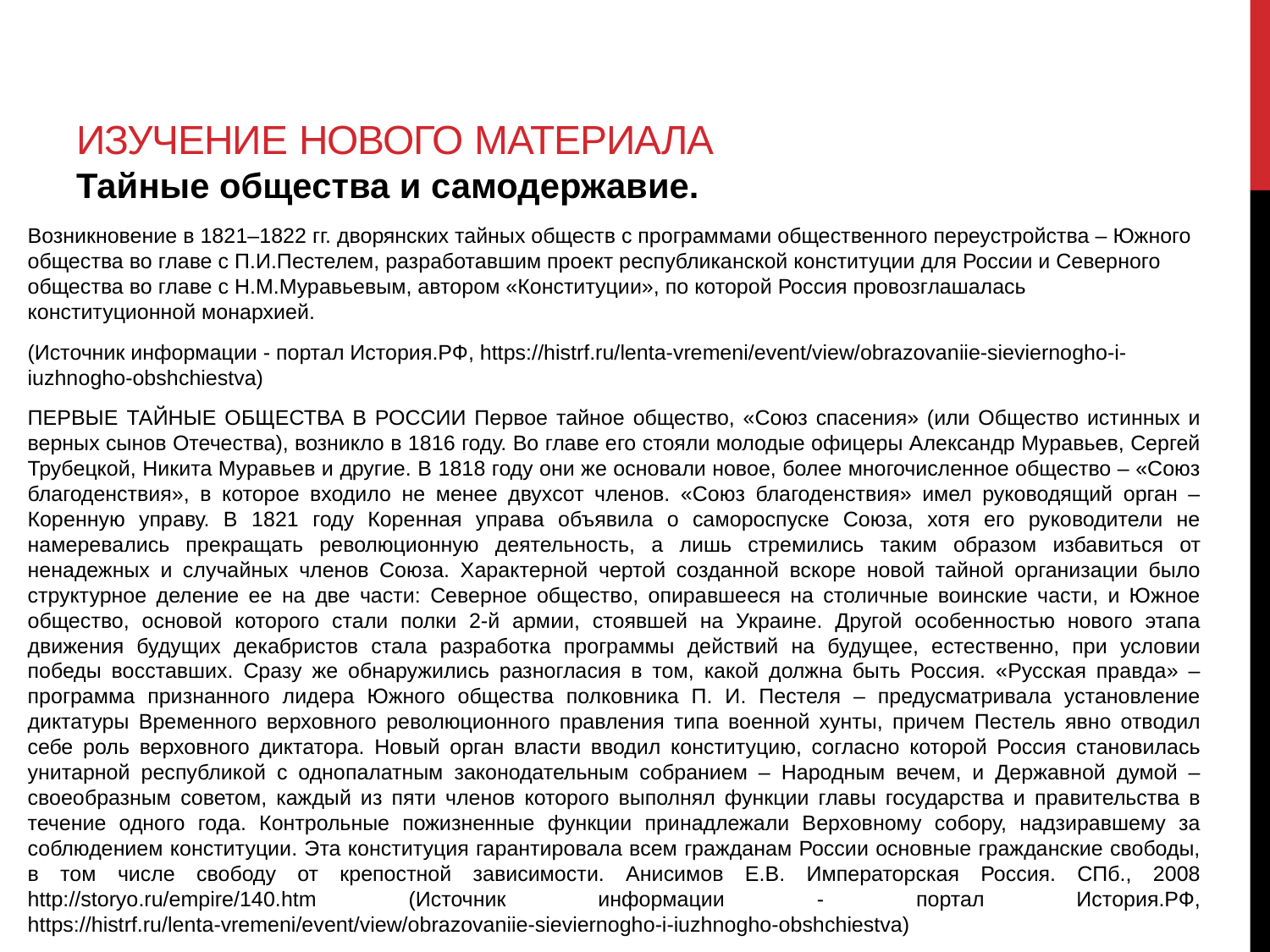

# Изучение нового материала Тайные общества и самодержавие.
Возникновение в 1821–1822 гг. дворянских тайных обществ с программами общественного переустройства – Южного общества во главе с П.И.Пестелем, разработавшим проект республиканской конституции для России и Северного общества во главе с Н.М.Муравьевым, автором «Конституции», по которой Россия провозглашалась конституционной монархией.
(Источник информации - портал История.РФ, https://histrf.ru/lenta-vremeni/event/view/obrazovaniie-sieviernogho-i-iuzhnogho-obshchiestva)
ПЕРВЫЕ ТАЙНЫЕ ОБЩЕСТВА В РОССИИ Первое тайное общество, «Союз спасения» (или Общество истинных и верных сынов Отечества), возникло в 1816 году. Во главе его стояли молодые офицеры Александр Муравьев, Сергей Трубецкой, Никита Муравьев и другие. В 1818 году они же основали новое, более многочисленное общество – «Союз благоденствия», в которое входило не менее двухсот членов. «Союз благоденствия» имел руководящий орган – Коренную управу. В 1821 году Коренная управа объявила о самороспуске Союза, хотя его руководители не намеревались прекращать революционную деятельность, а лишь стремились таким образом избавиться от ненадежных и случайных членов Союза. Характерной чертой созданной вскоре новой тайной организации было структурное деление ее на две части: Северное общество, опиравшееся на столичные воинские части, и Южное общество, основой которого стали полки 2-й армии, стоявшей на Украине. Другой особенностью нового этапа движения будущих декабристов стала разработка программы действий на будущее, естественно, при условии победы восставших. Сразу же обнаружились разногласия в том, какой должна быть Россия. «Русская правда» – программа признанного лидера Южного общества полковника П. И. Пестеля – предусматривала установление диктатуры Временного верховного революционного правления типа военной хунты, причем Пестель явно отводил себе роль верховного диктатора. Новый орган власти вводил конституцию, согласно которой Россия становилась унитарной республикой с однопалатным законодательным собранием – Народным вечем, и Державной думой – своеобразным советом, каждый из пяти членов которого выполнял функции главы государства и правительства в течение одного года. Контрольные пожизненные функции принадлежали Верховному собору, надзиравшему за соблюдением конституции. Эта конституция гарантировала всем гражданам России основные гражданские свободы, в том числе свободу от крепостной зависимости. Анисимов Е.В. Императорская Россия. СПб., 2008 http://storyo.ru/empire/140.htm (Источник информации - портал История.РФ, https://histrf.ru/lenta-vremeni/event/view/obrazovaniie-sieviernogho-i-iuzhnogho-obshchiestva)